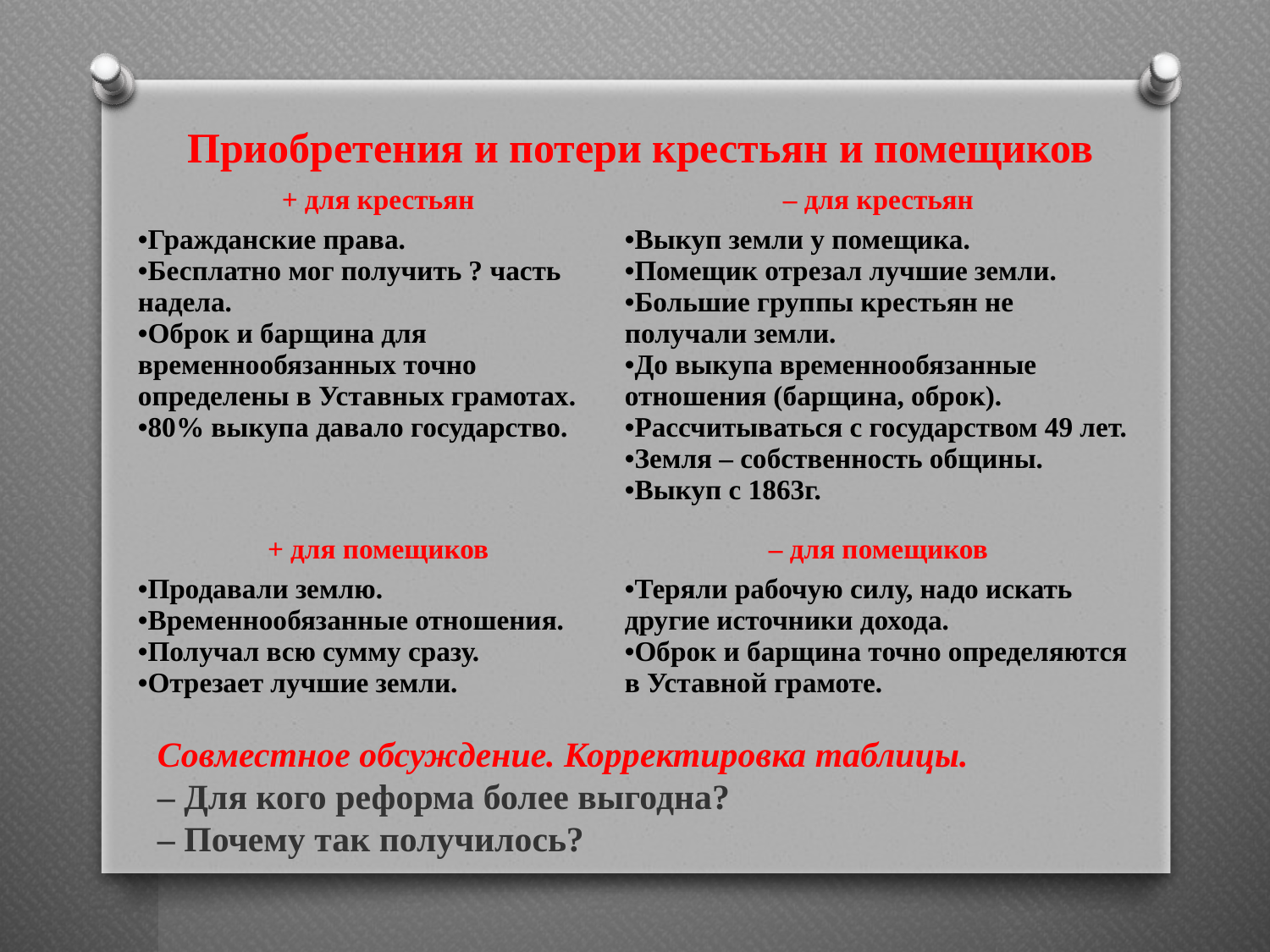

Приобретения и потери крестьян и помещиков
| + для крестьян | – для крестьян |
| --- | --- |
| Гражданские права. Бесплатно мог получить ? часть надела. Оброк и барщина для временнообязанных точно определены в Уставных грамотах. 80% выкупа давало государство. | Выкуп земли у помещика. Помещик отрезал лучшие земли. Большие группы крестьян не получали земли. До выкупа временнообязанные отношения (барщина, оброк). Рассчитываться с государством 49 лет. Земля – собственность общины. Выкуп с 1863г. |
| + для помещиков | – для помещиков |
| Продавали землю. Временнообязанные отношения. Получал всю сумму сразу. Отрезает лучшие земли. | Теряли рабочую силу, надо искать другие источники дохода. Оброк и барщина точно определяются в Уставной грамоте. |
Совместное обсуждение. Корректировка таблицы.
– Для кого реформа более выгодна?
– Почему так получилось?